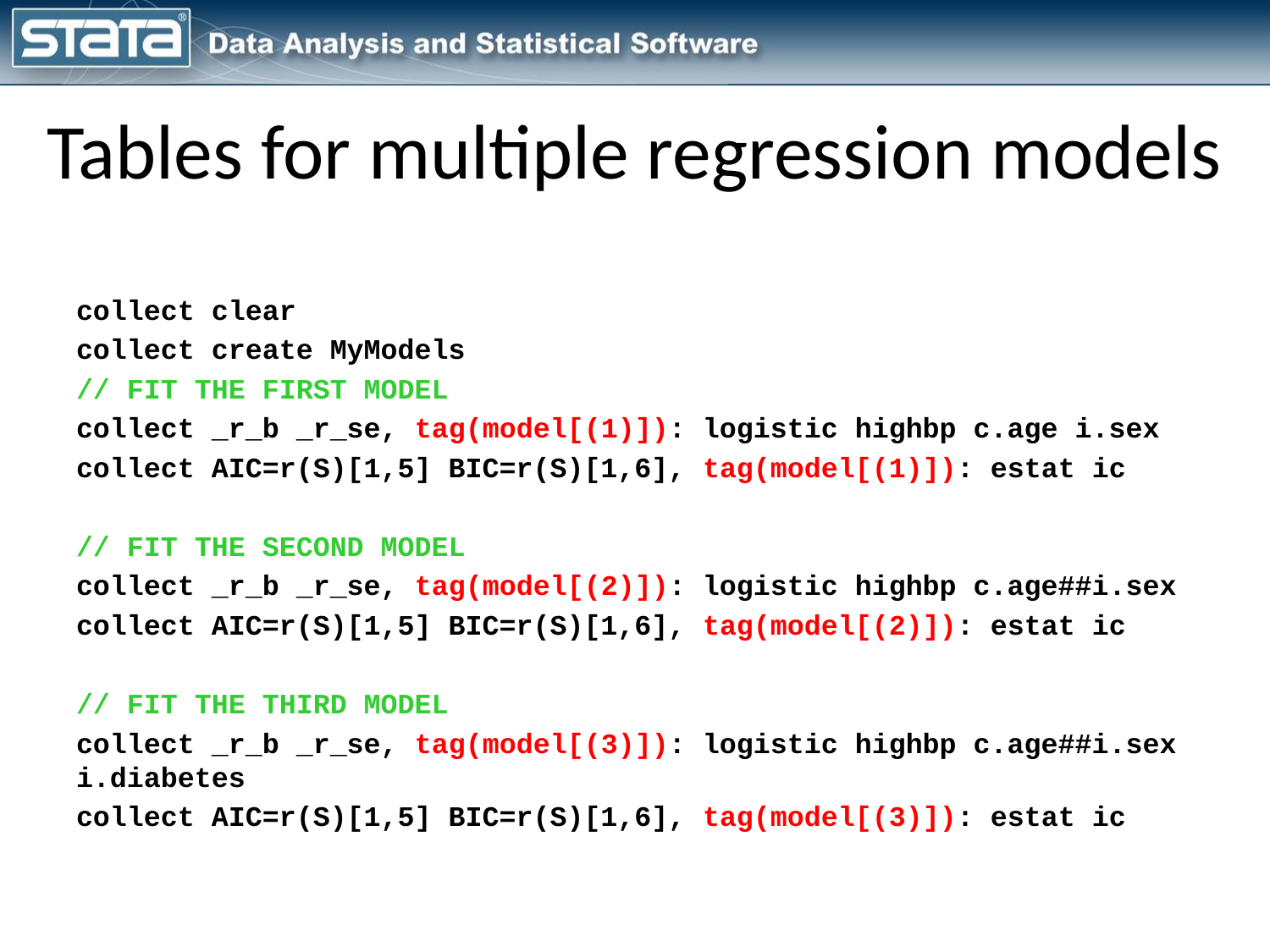

# Tables for multiple regression models
collect clear
collect create MyModels
// FIT THE FIRST MODEL
collect _r_b _r_se, tag(model[(1)]): logistic highbp c.age i.sex
collect AIC=r(S)[1,5] BIC=r(S)[1,6], tag(model[(1)]): estat ic

// FIT THE SECOND MODEL
collect _r_b _r_se, tag(model[(2)]): logistic highbp c.age##i.sex
collect AIC=r(S)[1,5] BIC=r(S)[1,6], tag(model[(2)]): estat ic

// FIT THE THIRD MODEL
collect _r_b _r_se, tag(model[(3)]): logistic highbp c.age##i.sex i.diabetes
collect AIC=r(S)[1,5] BIC=r(S)[1,6], tag(model[(3)]): estat ic